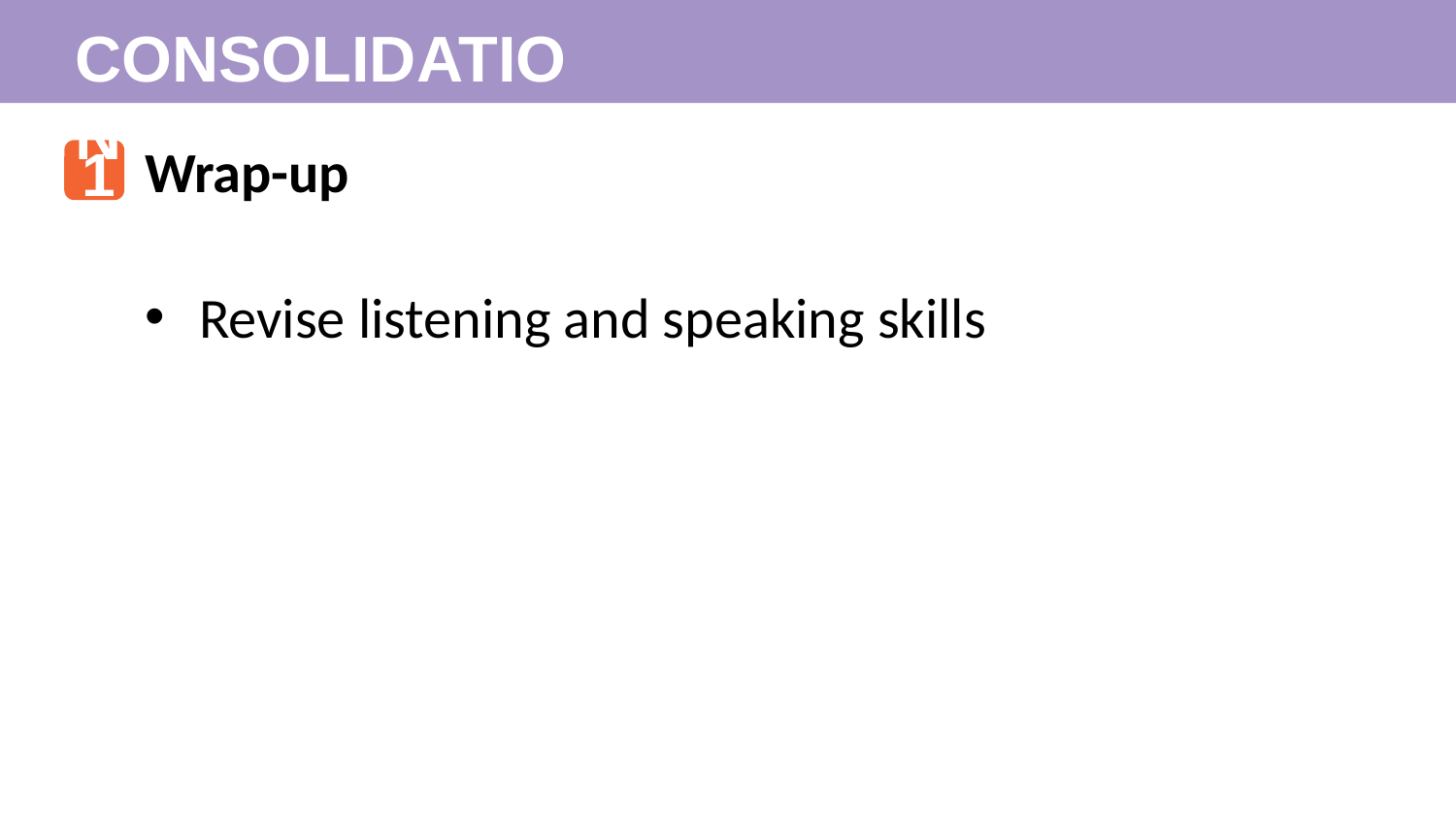

CONSOLIDATION
1
Wrap-up

Revise listening and speaking skills